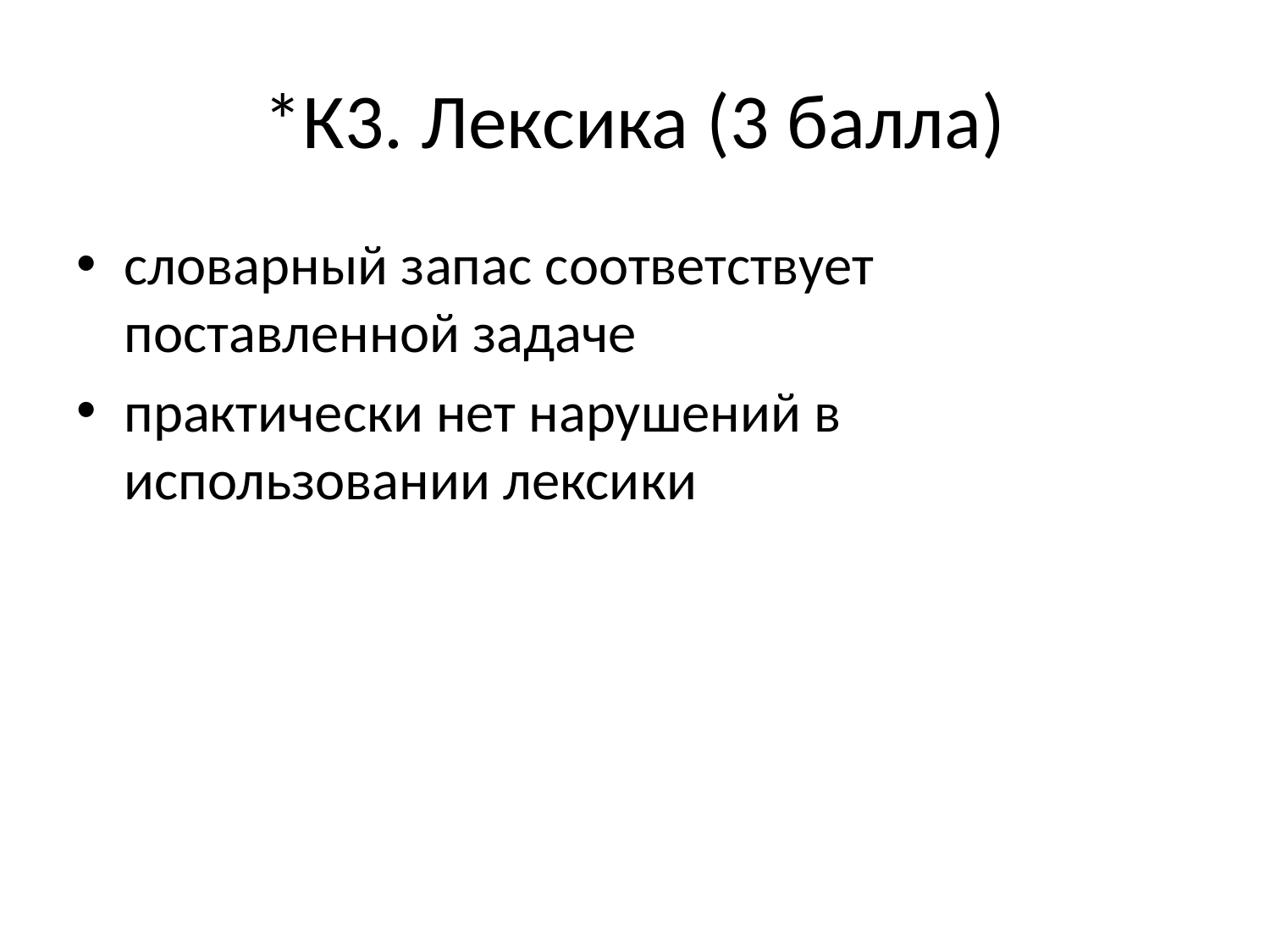

# *К3. Лексика (3 балла)
словарный запас соответствует поставленной задаче
практически нет нарушений в использовании лексики